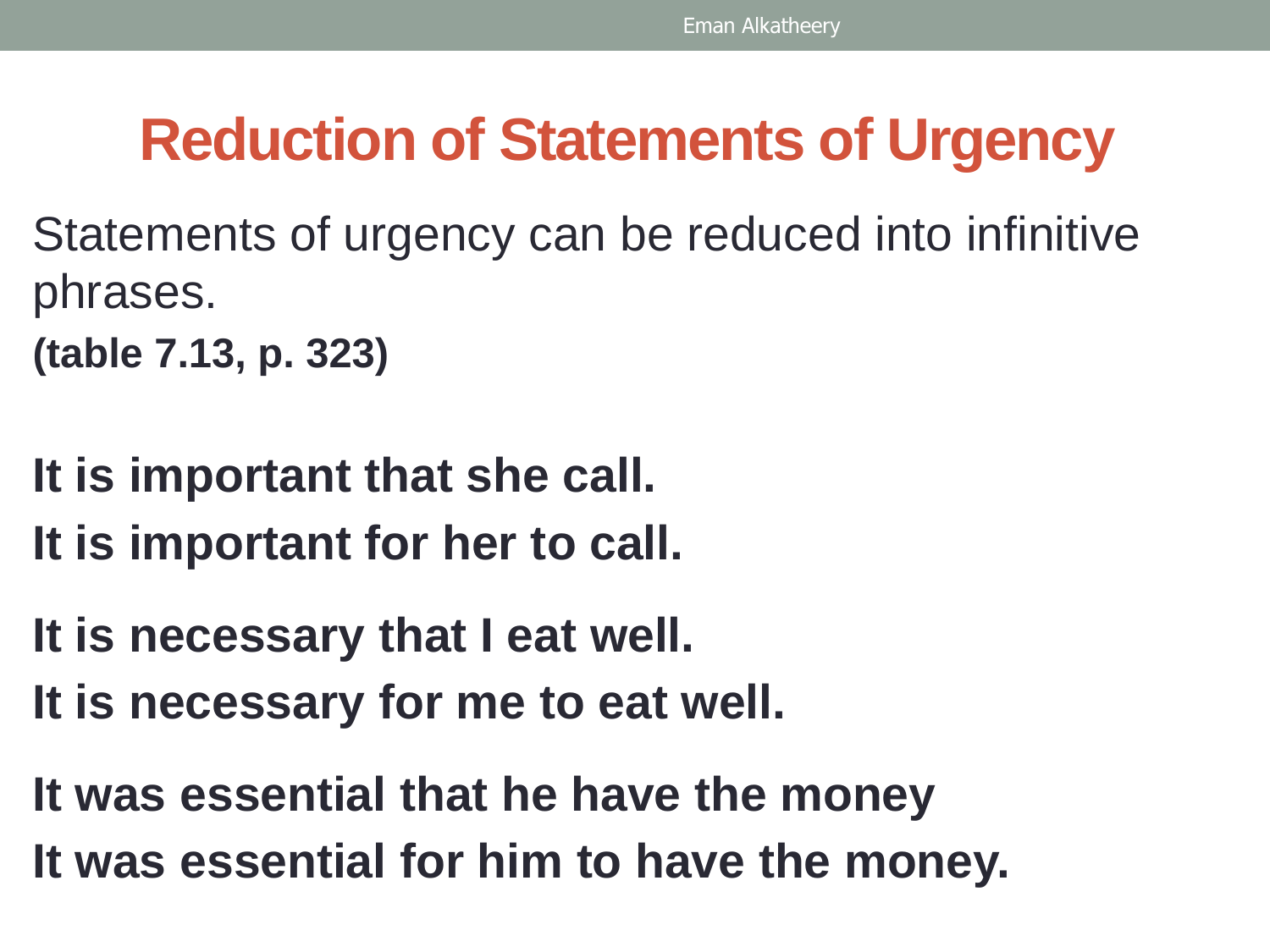

Eman Alkatheery
# Reduction of Statements of Urgency
Statements of urgency can be reduced into infinitive phrases.
(table 7.13, p. 323)

It is important that she call.
It is important for her to call.

It is necessary that I eat well.
It is necessary for me to eat well.

It was essential that he have the money
It was essential for him to have the money.